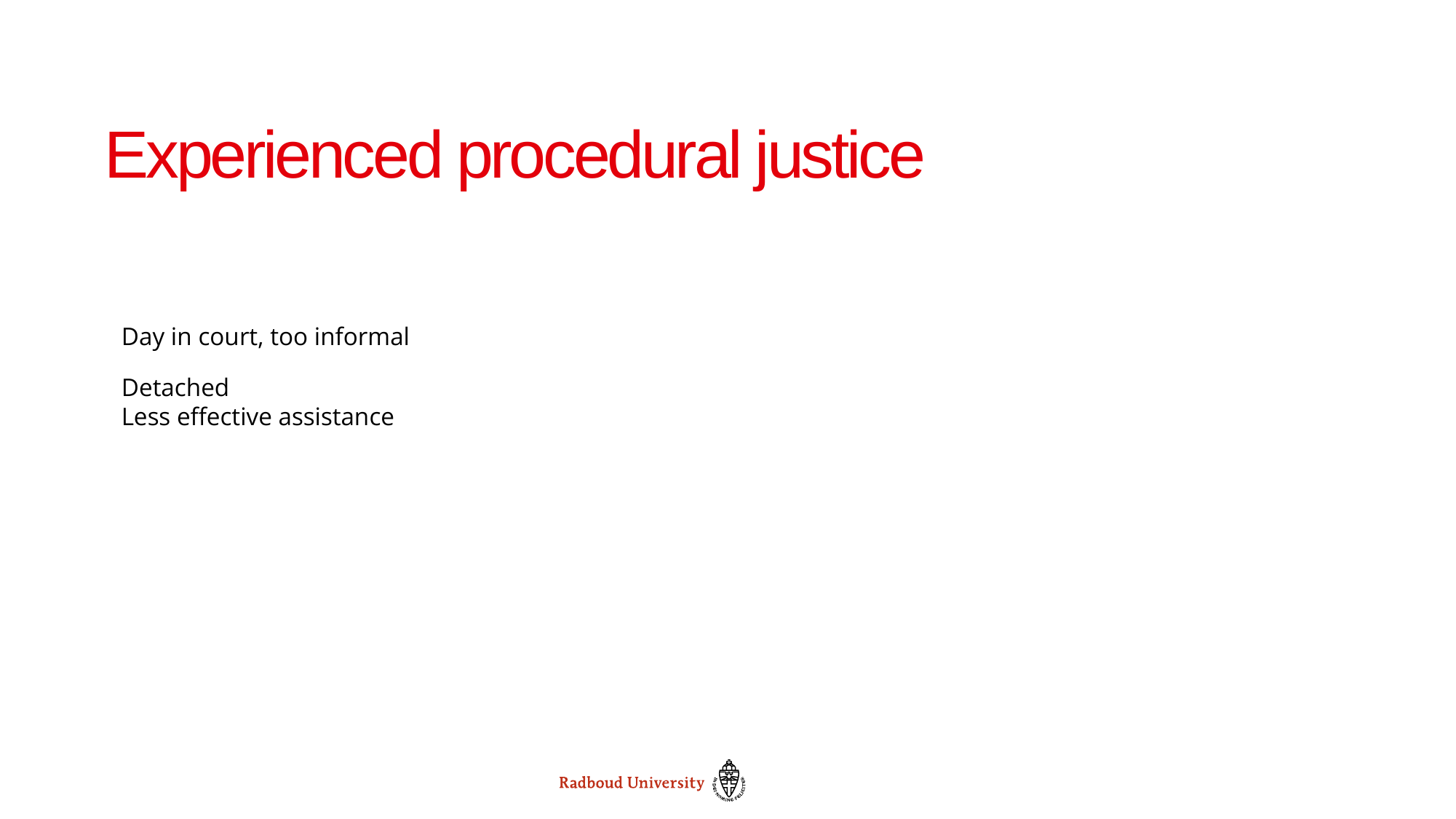

# Experienced procedural justice

Day in court, too informal
Detached
Less effective assistance